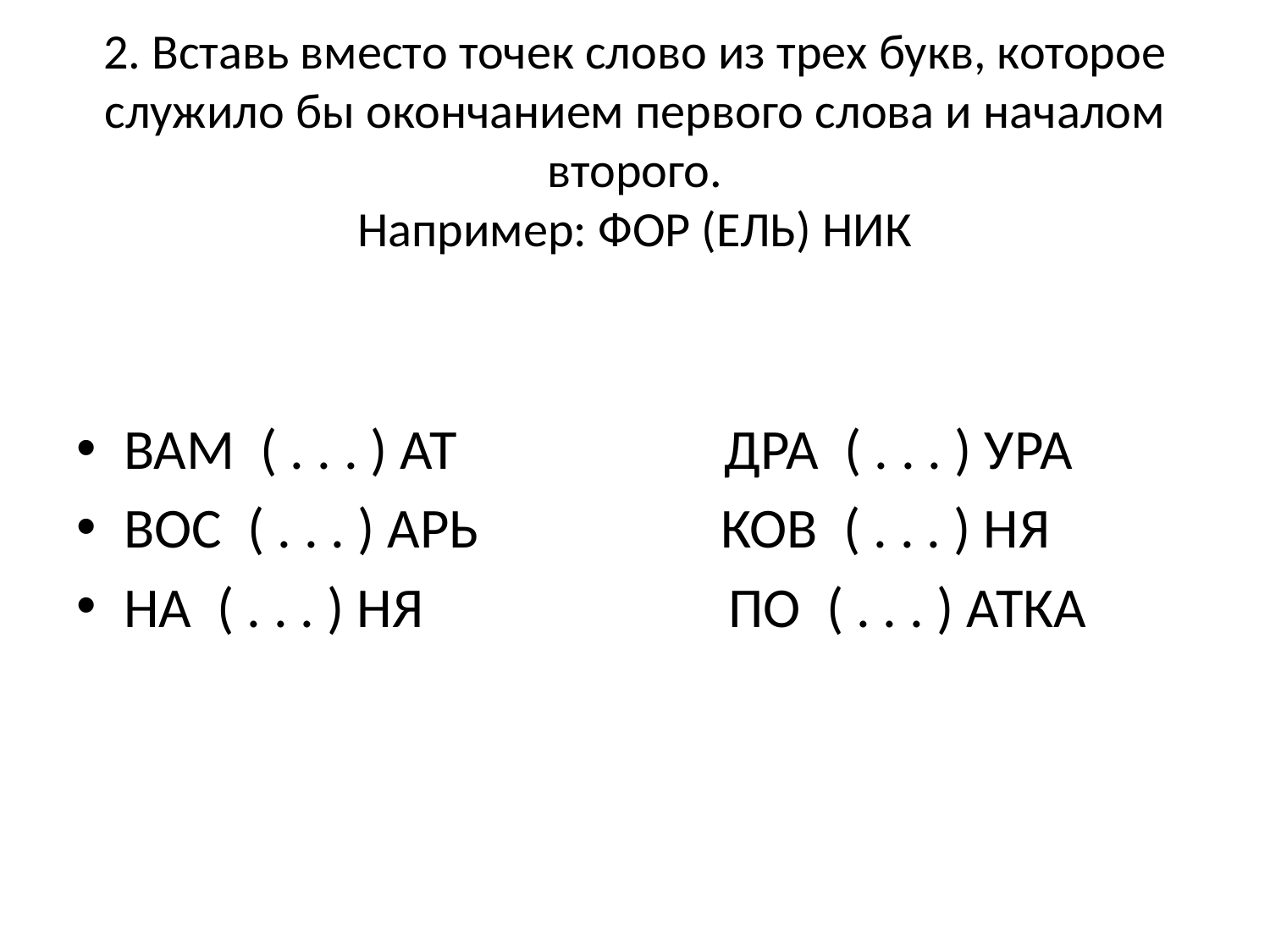

# 2. Вставь вместо точек слово из трех букв, которое служило бы окончанием первого слова и началом второго. Например: ФОР (ЕЛЬ) НИК
ВАМ  ( . . . ) АТ                     ДРА  ( . . . ) УРА
ВОС  ( . . . ) АРЬ                   КОВ  ( . . . ) НЯ
НА  ( . . . ) НЯ                        ПО  ( . . . ) АТКА